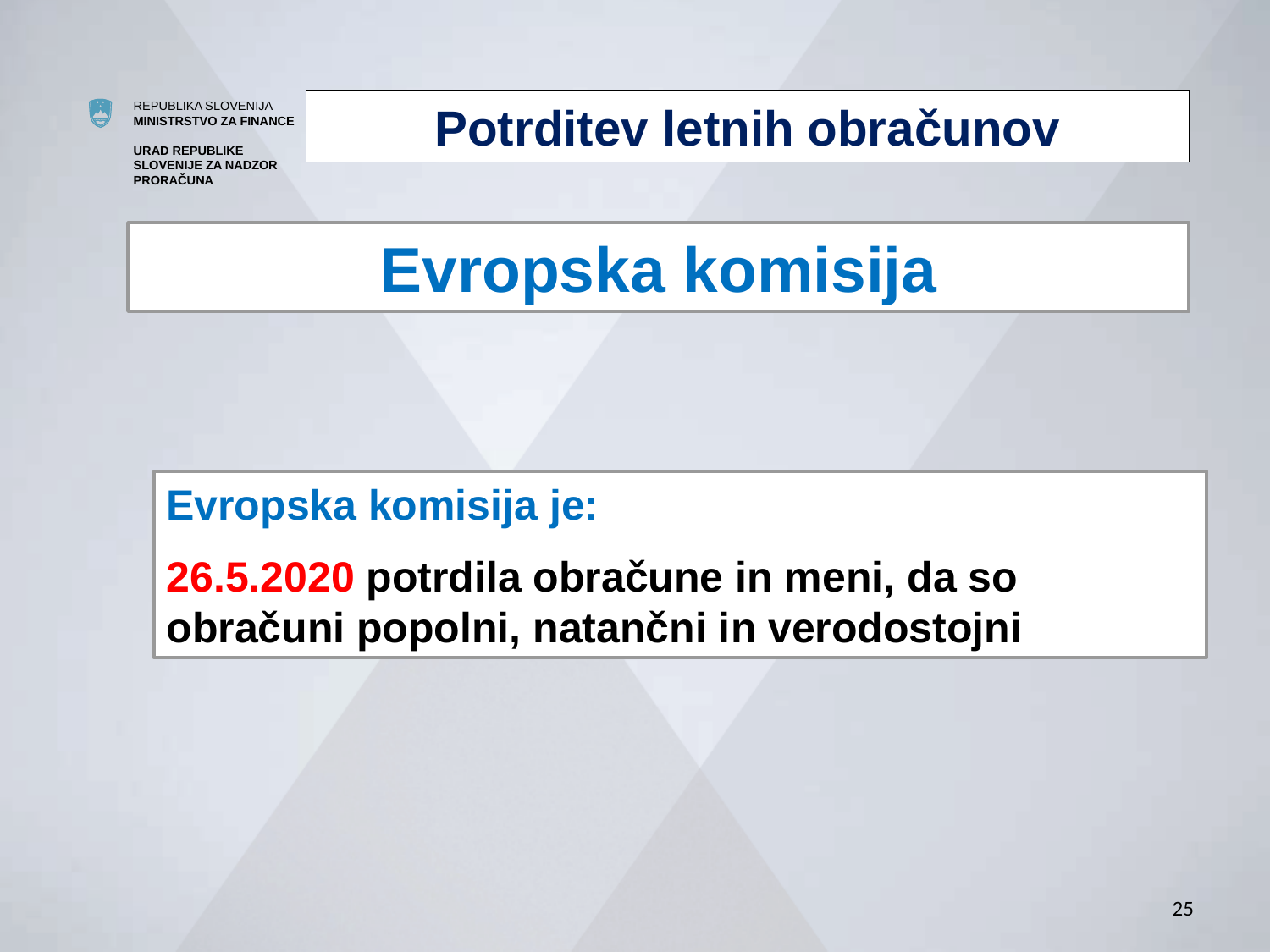

Potrditev letnih obračunov
Evropska komisija
Evropska komisija je:
26.5.2020 potrdila obračune in meni, da so obračuni popolni, natančni in verodostojni
25